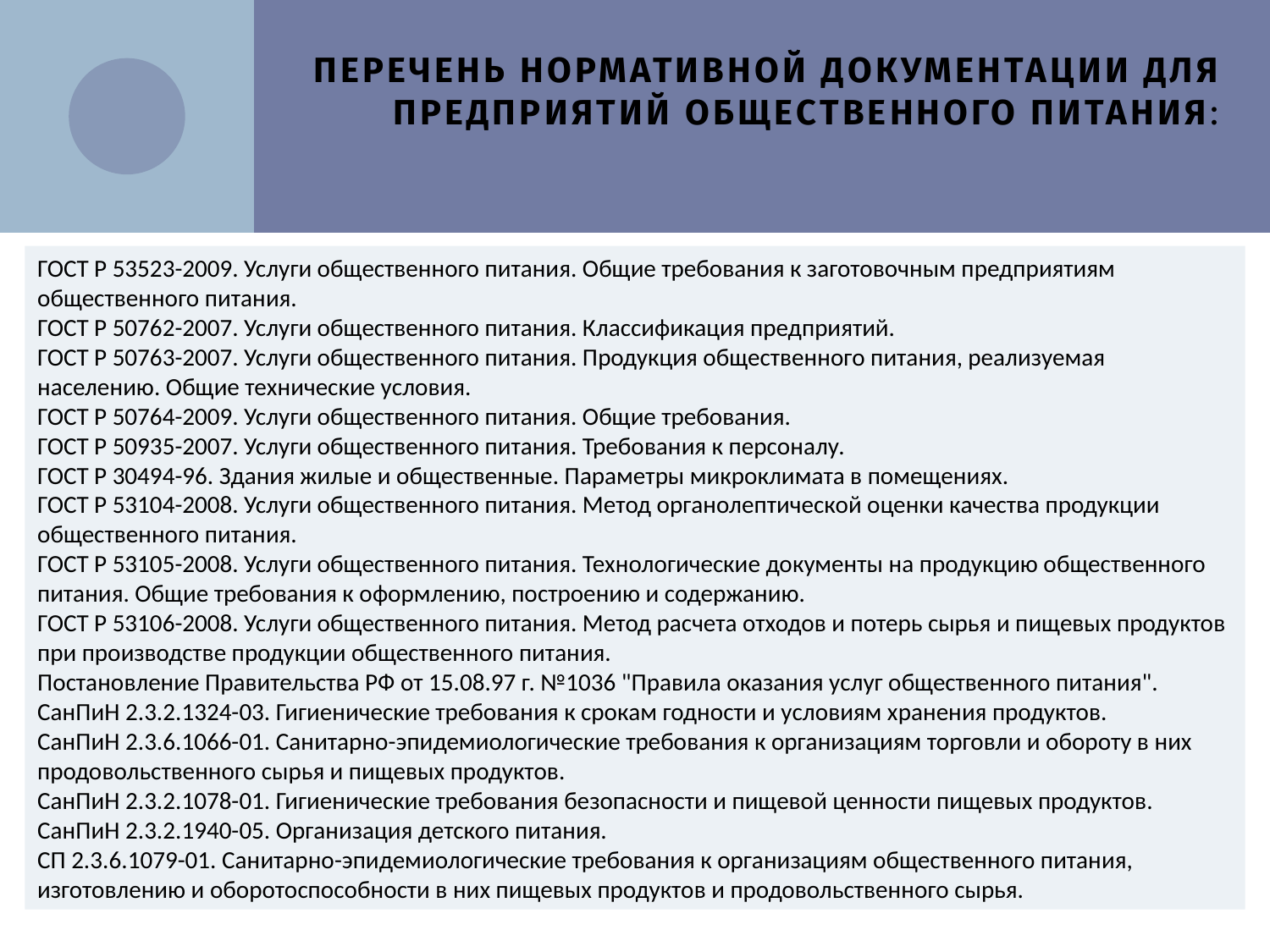

# Перечень нормативной документации для предприятий общественного питания:
ГОСТ Р 53523-2009. Услуги общественного питания. Общие требования к заготовочным предприятиям общественного питания.
ГОСТ Р 50762-2007. Услуги общественного питания. Классификация предприятий.
ГОСТ Р 50763-2007. Услуги общественного питания. Продукция общественного питания, реализуемая населению. Общие технические условия.
ГОСТ Р 50764-2009. Услуги общественного питания. Общие требования.
ГОСТ Р 50935-2007. Услуги общественного питания. Требования к персоналу.
ГОСТ Р 30494-96. Здания жилые и общественные. Параметры микроклимата в помещениях.
ГОСТ Р 53104-2008. Услуги общественного питания. Метод органолептической оценки качества продукции общественного питания.
ГОСТ Р 53105-2008. Услуги общественного питания. Технологические документы на продукцию общественного питания. Общие требования к оформлению, построению и содержанию.
ГОСТ Р 53106-2008. Услуги общественного питания. Метод расчета отходов и потерь сырья и пищевых продуктов при производстве продукции общественного питания.
Постановление Правительства РФ от 15.08.97 г. №1036 "Правила оказания услуг общественного питания".
СанПиН 2.3.2.1324-03. Гигиенические требования к срокам годности и условиям хранения продуктов.
СанПиН 2.3.6.1066-01. Санитарно-эпидемиологические требования к организациям торговли и обороту в них продовольственного сырья и пищевых продуктов.
СанПиН 2.3.2.1078-01. Гигиенические требования безопасности и пищевой ценности пищевых продуктов.
СанПиН 2.3.2.1940-05. Организация детского питания.
СП 2.3.6.1079-01. Санитарно-эпидемиологические требования к организациям общественного питания, изготовлению и оборотоспособности в них пищевых продуктов и продовольственного сырья.